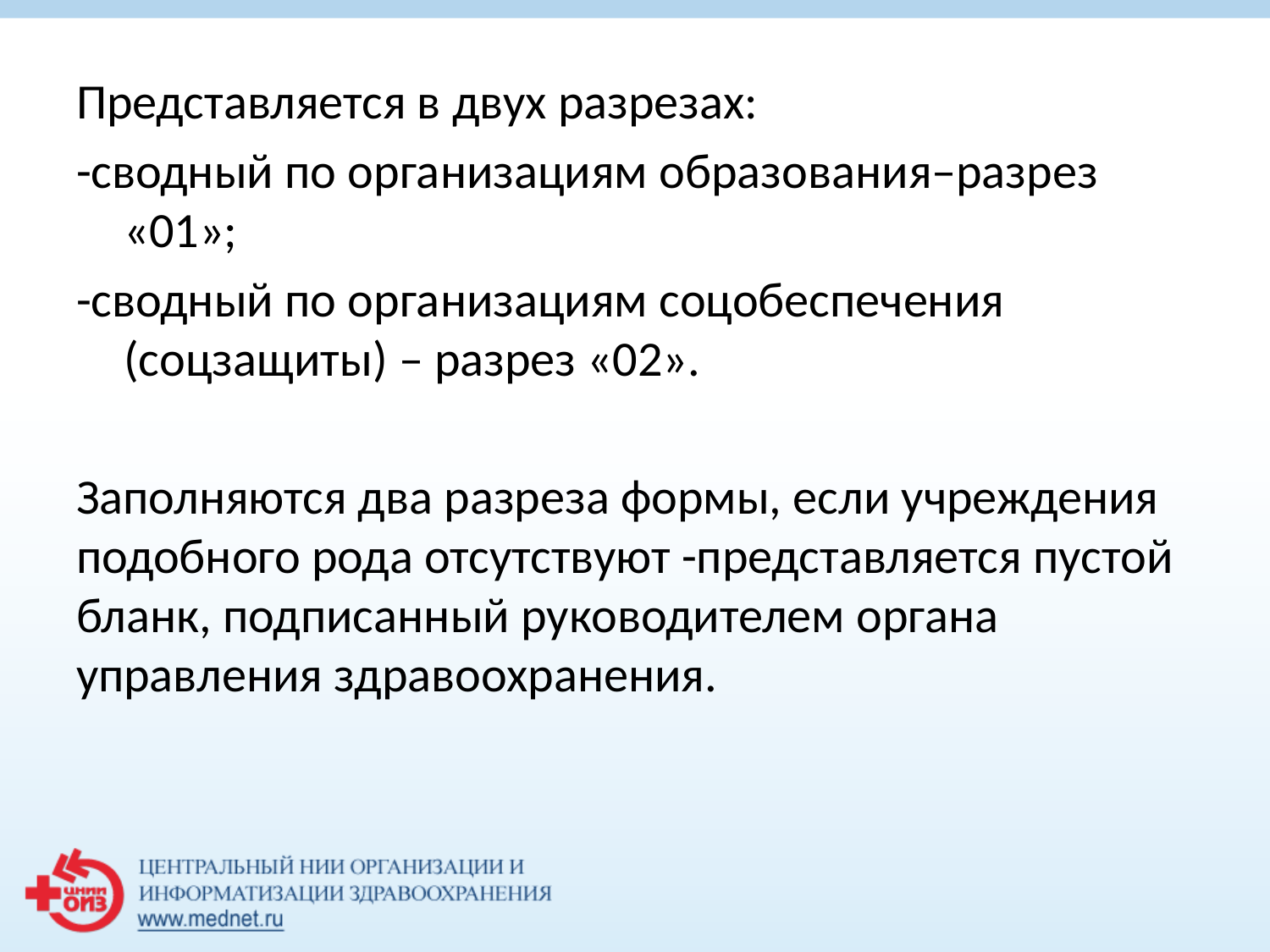

# Представляется в двух разрезах:
-сводный по организациям образования–разрез «01»;
-сводный по организациям соцобеспечения (соцзащиты) – разрез «02».

Заполняются два разреза формы, если учреждения подобного рода отсутствуют -представляется пустой бланк, подписанный руководителем органа управления здравоохранения.